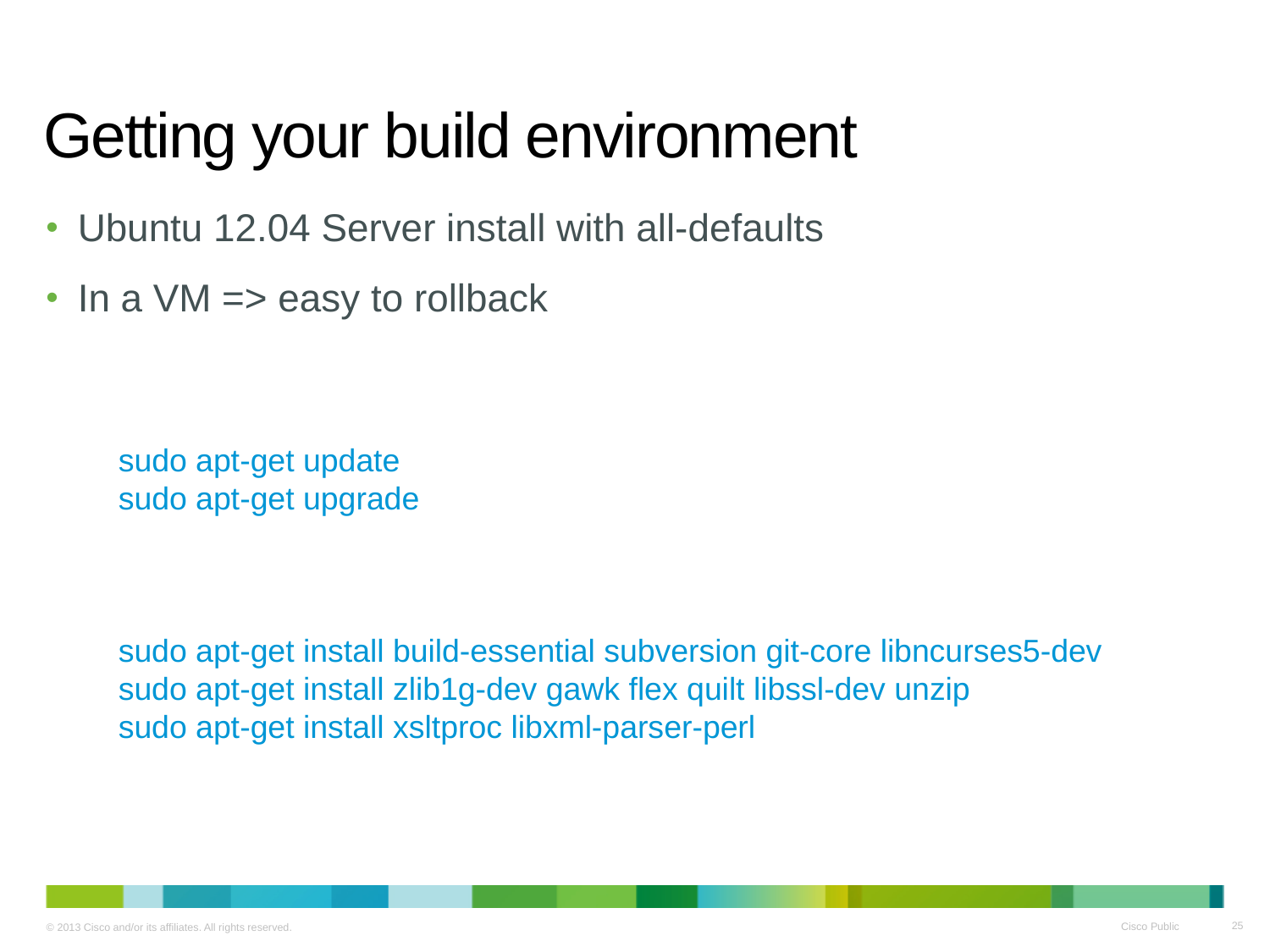

# Getting your build environment
Ubuntu 12.04 Server install with all-defaults
In a VM => easy to rollback
sudo apt-get update
sudo apt-get upgrade
sudo apt-get install build-essential subversion git-core libncurses5-dev
sudo apt-get install zlib1g-dev gawk flex quilt libssl-dev unzip
sudo apt-get install xsltproc libxml-parser-perl